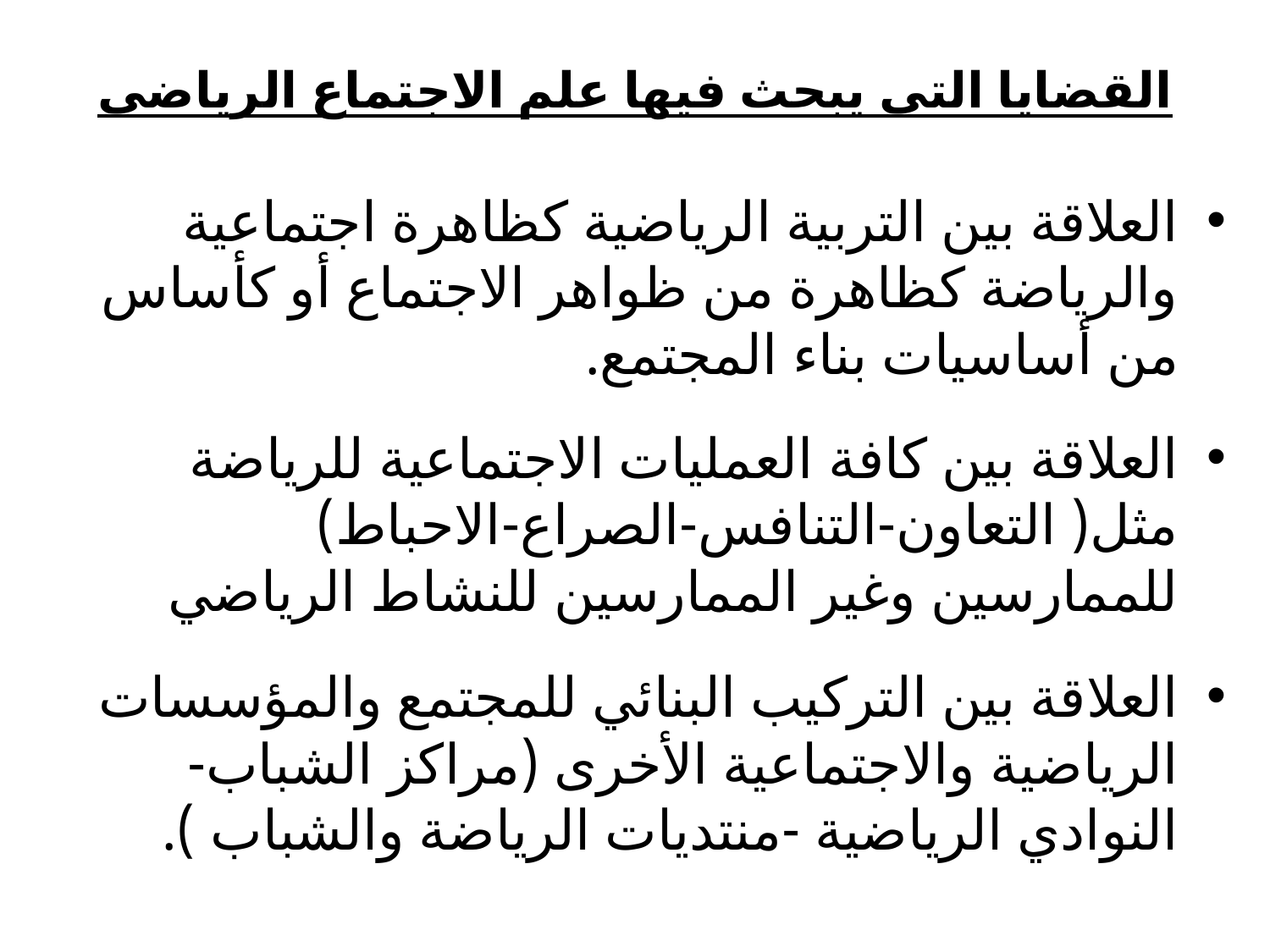

# القضايا التى يبحث فيها علم الاجتماع الرياضى
العلاقة بين التربية الرياضية كظاهرة اجتماعية والرياضة كظاهرة من ظواهر الاجتماع أو كأساس من أساسيات بناء المجتمع.

العلاقة بين كافة العمليات الاجتماعية للرياضة مثل( التعاون-التنافس-الصراع-الاحباط) للممارسين وغير الممارسين للنشاط الرياضي

العلاقة بين التركيب البنائي للمجتمع والمؤسسات الرياضية والاجتماعية الأخرى (مراكز الشباب-النوادي الرياضية -منتديات الرياضة والشباب ).